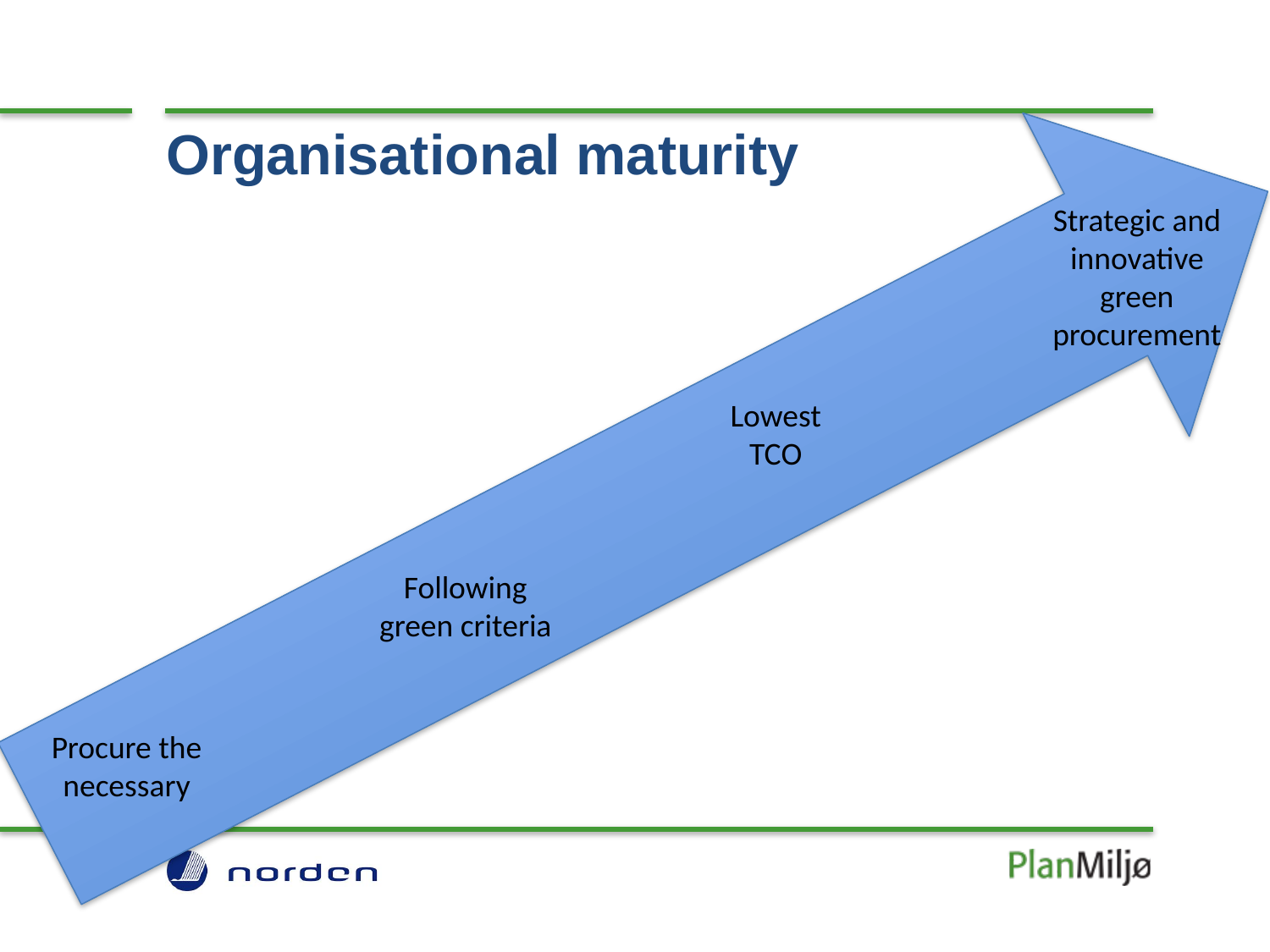

# Organisational maturity
Strategic and innovative green procurement

Lowest TCO
Following green criteria
Procure the necessary